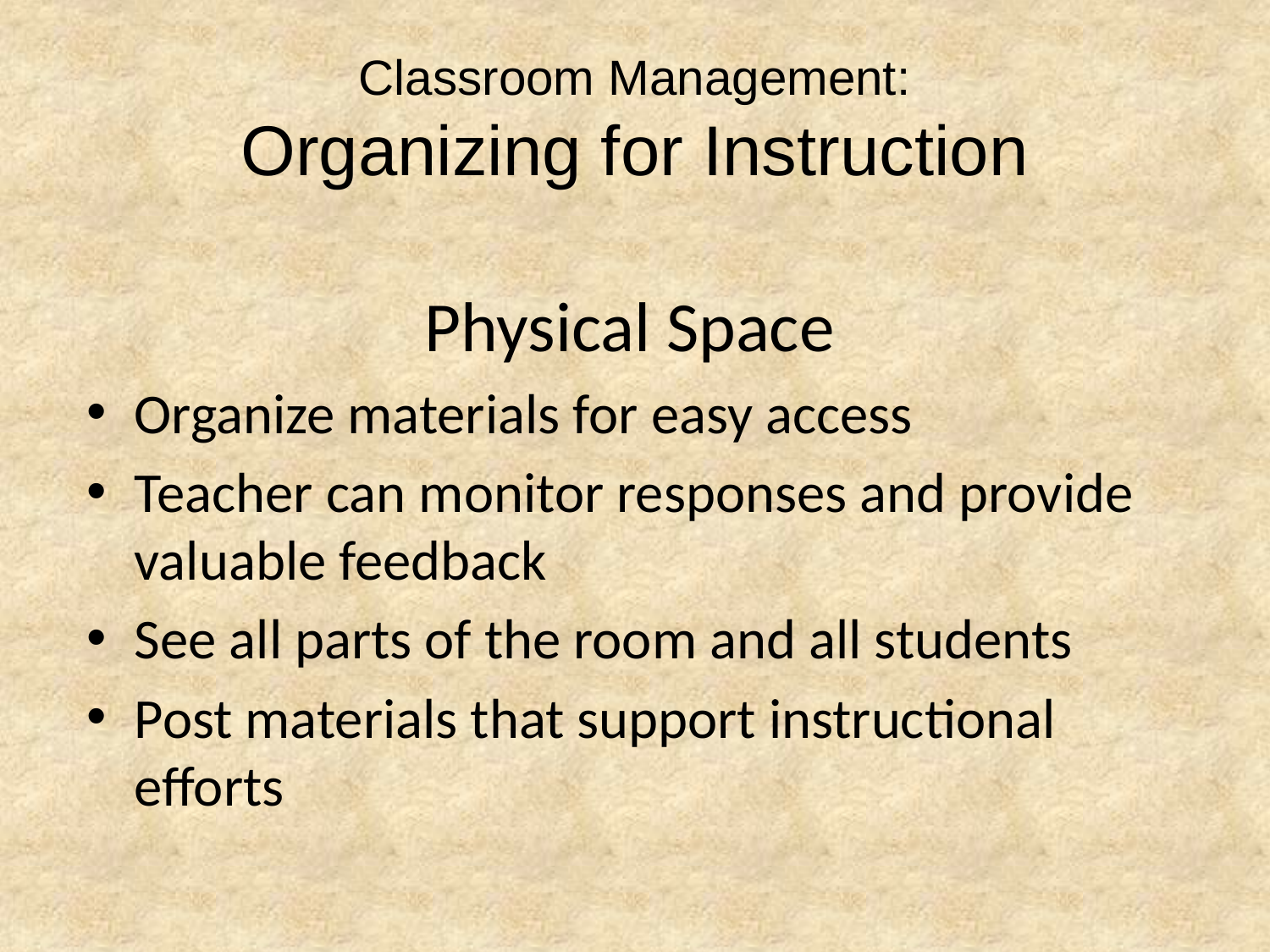

# Classroom Management: Organizing for Instruction
Physical Space
Organize materials for easy access
Teacher can monitor responses and provide valuable feedback
See all parts of the room and all students
Post materials that support instructional efforts